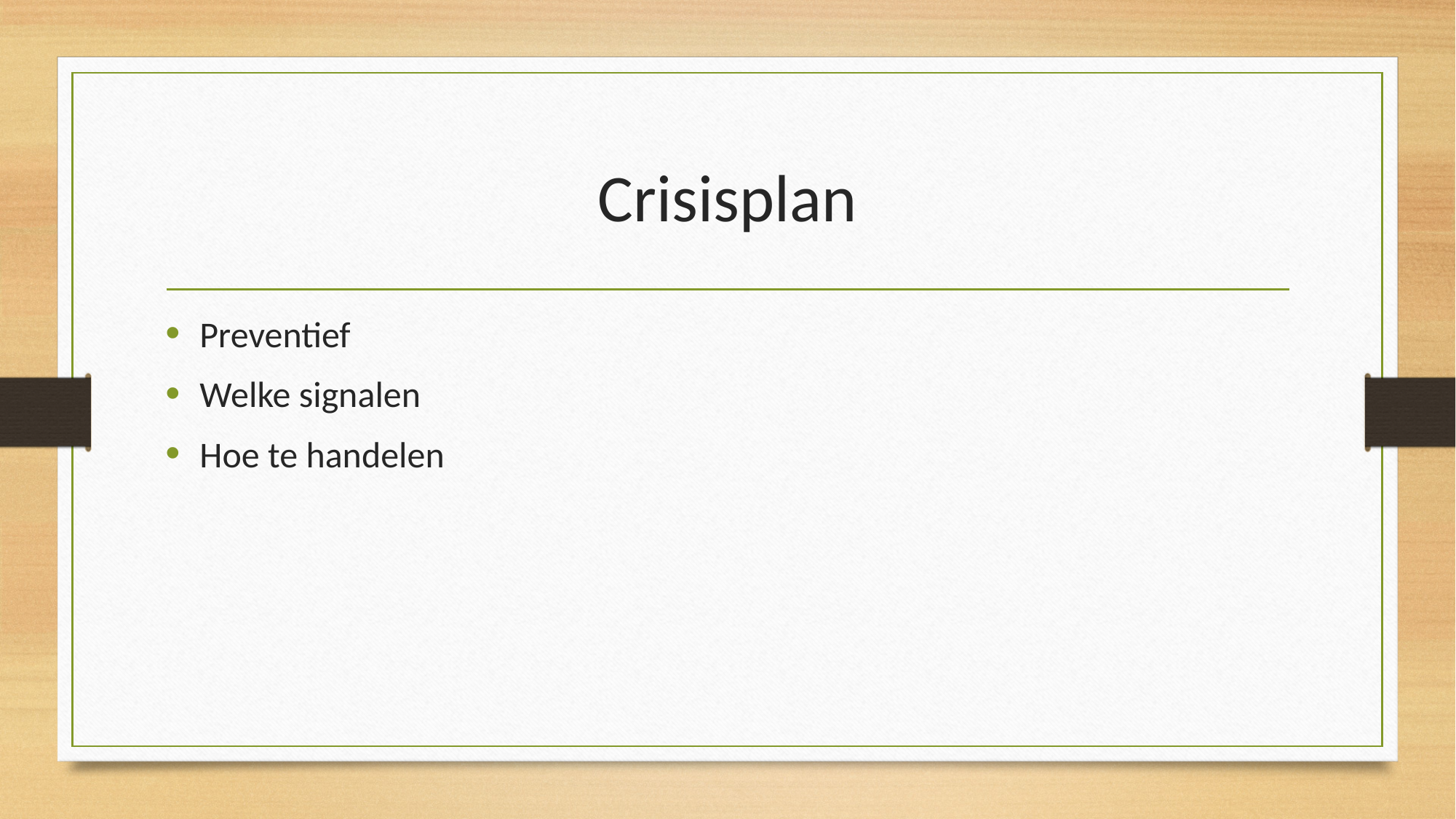

# Crisisplan
Preventief
Welke signalen
Hoe te handelen